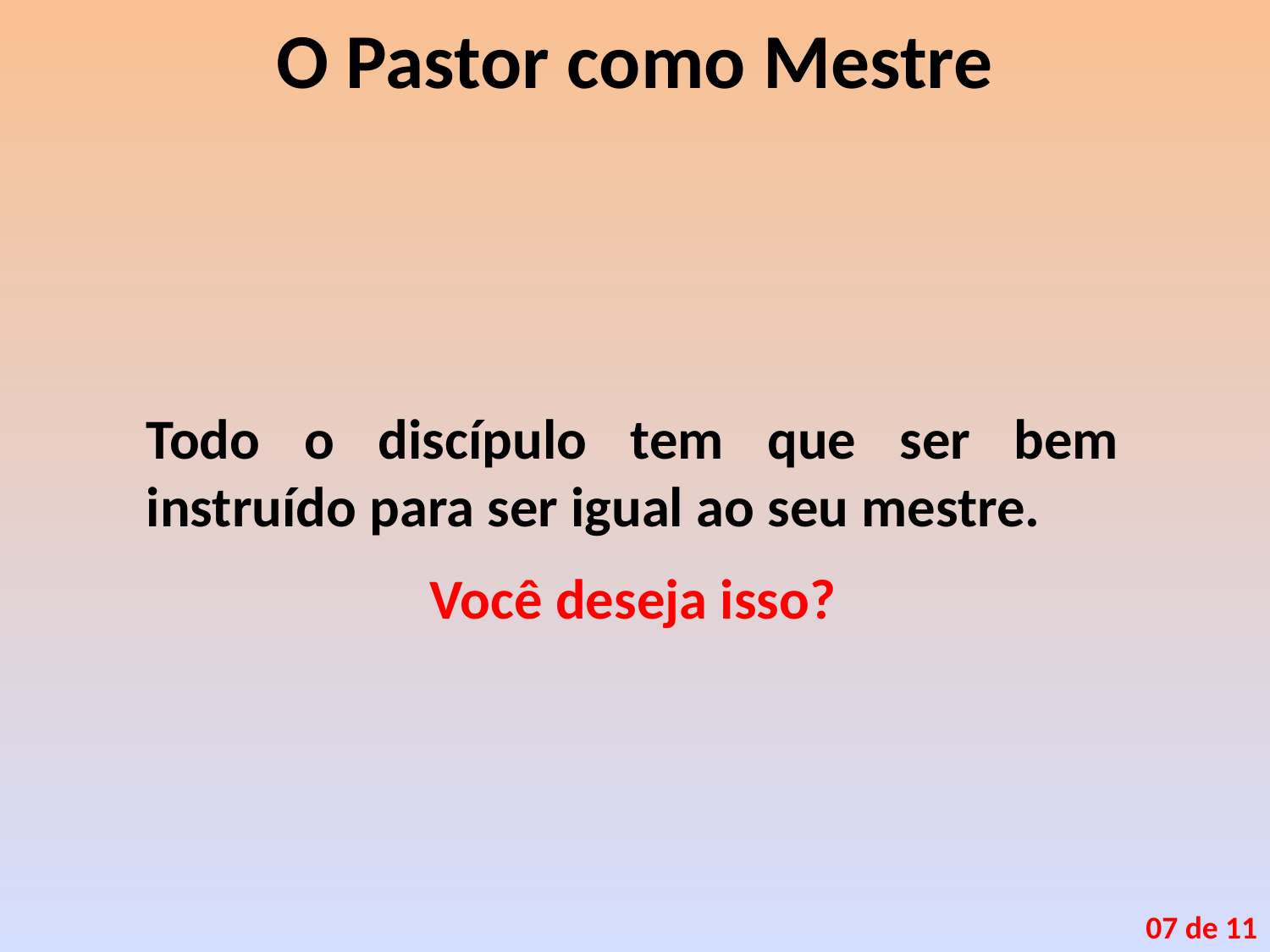

# O Pastor como Mestre
Todo o discípulo tem que ser bem instruído para ser igual ao seu mestre.

Você deseja isso?
07 de 11